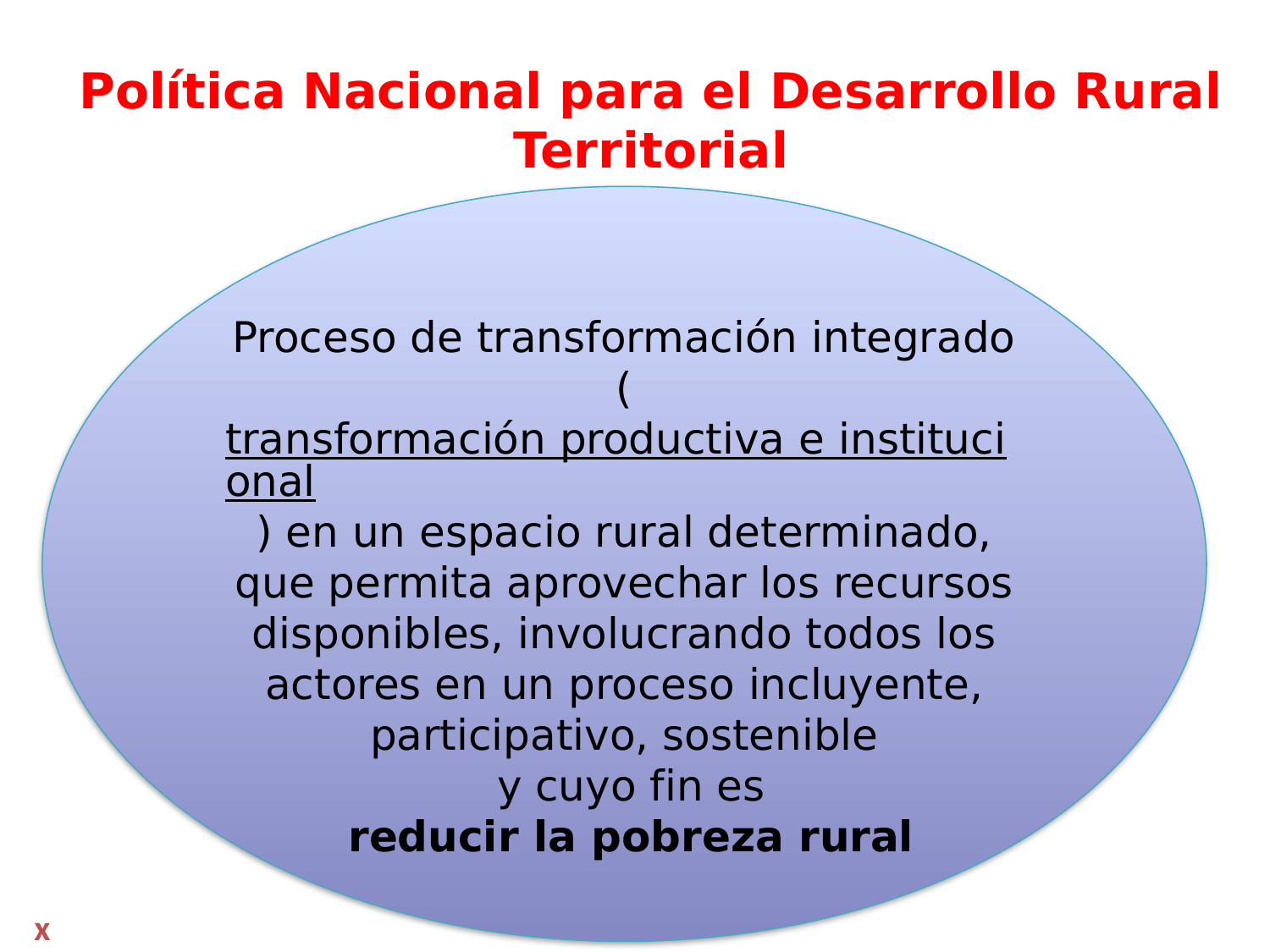

# Política Nacional para el Desarrollo Rural Territorial
Proceso de transformación integrado (transformación productiva e institucional) en un espacio rural determinado, que permita aprovechar los recursos disponibles, involucrando todos los actores en un proceso incluyente, participativo, sostenible
 y cuyo fin es
 reducir la pobreza rural

x